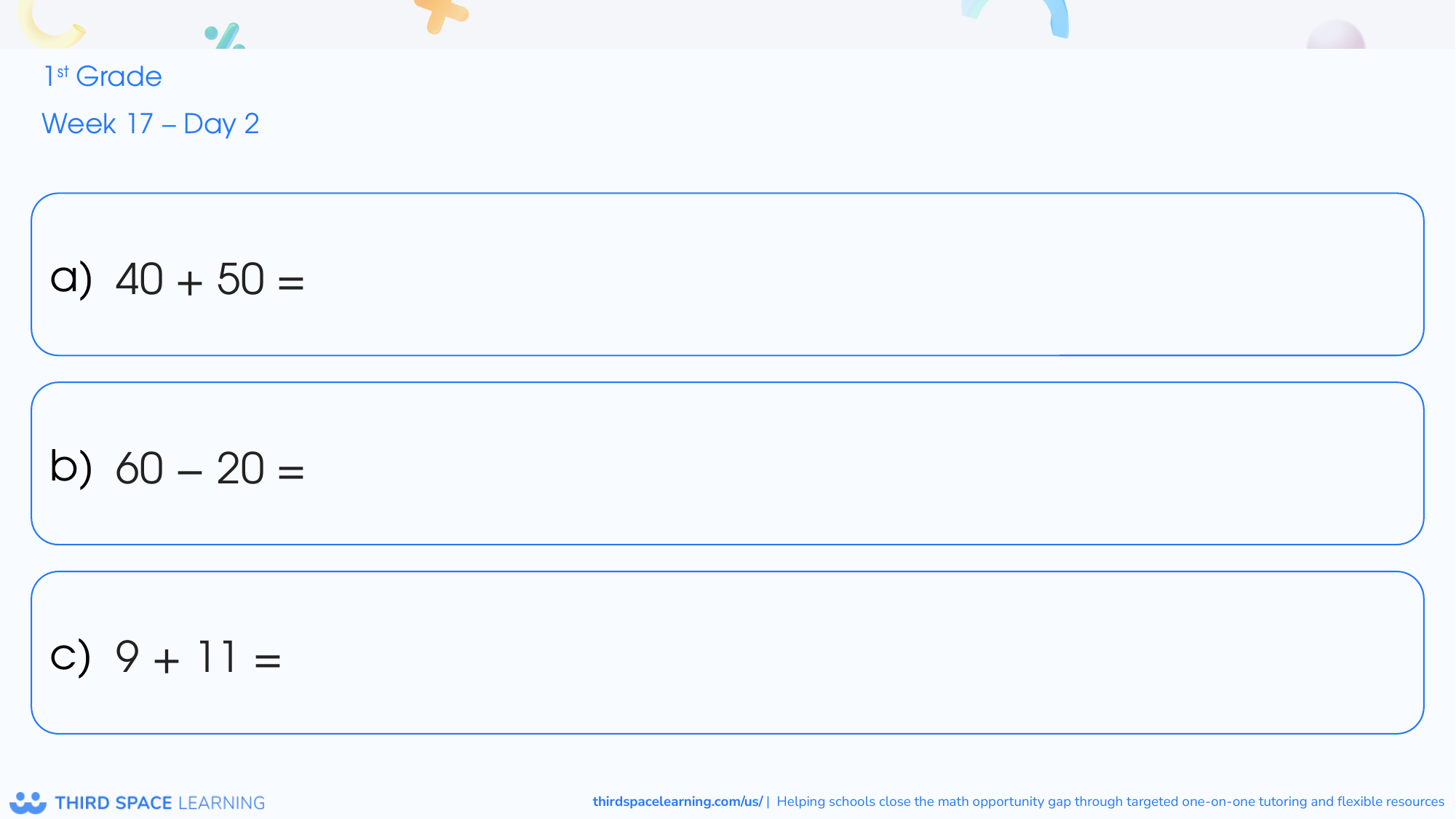

1st Grade
Week 17 – Day 2
40 + 50 =
60 − 20 =
9 + 11 =